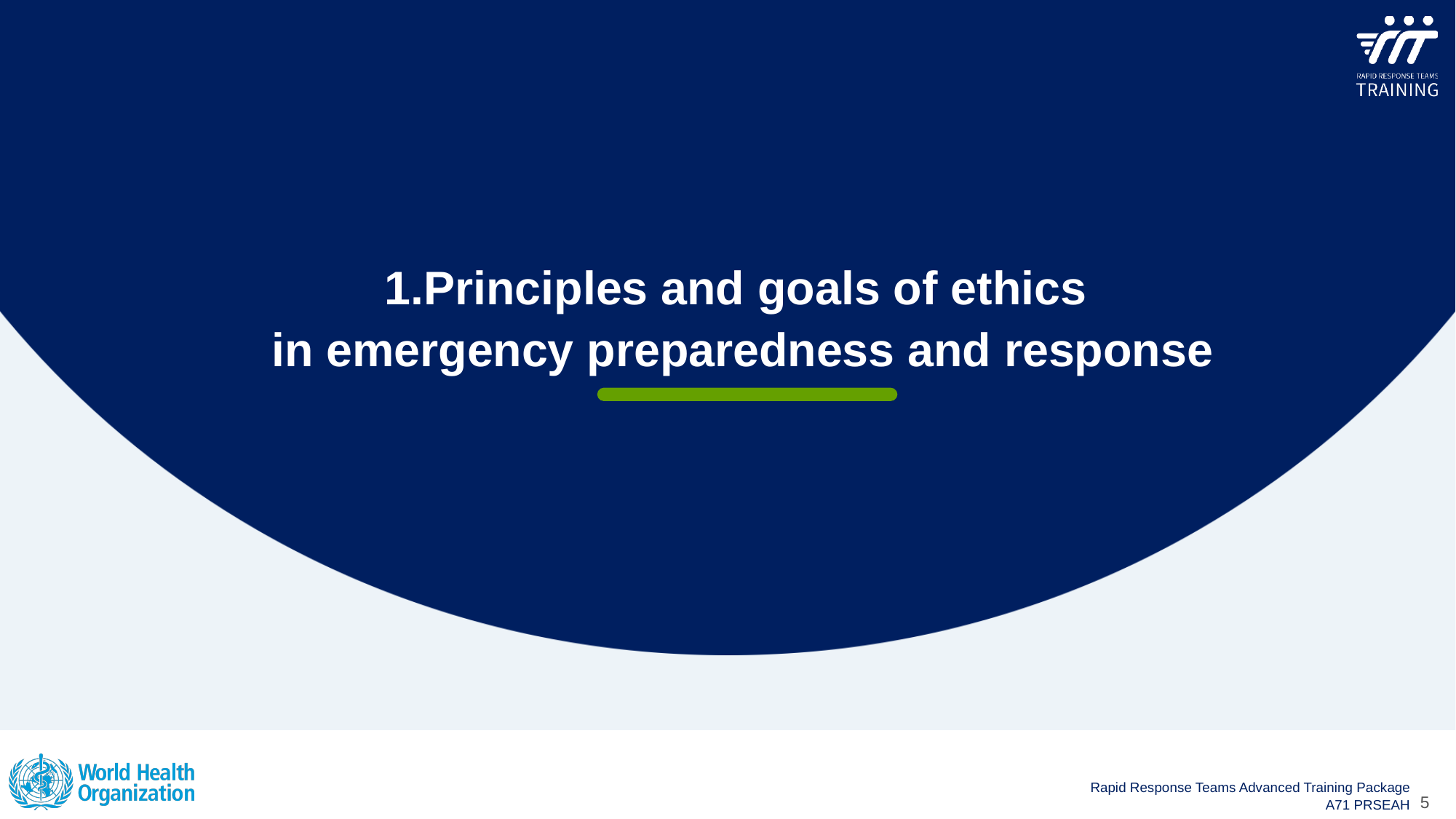

1.Principles and goals of ethics
in emergency preparedness and response
5